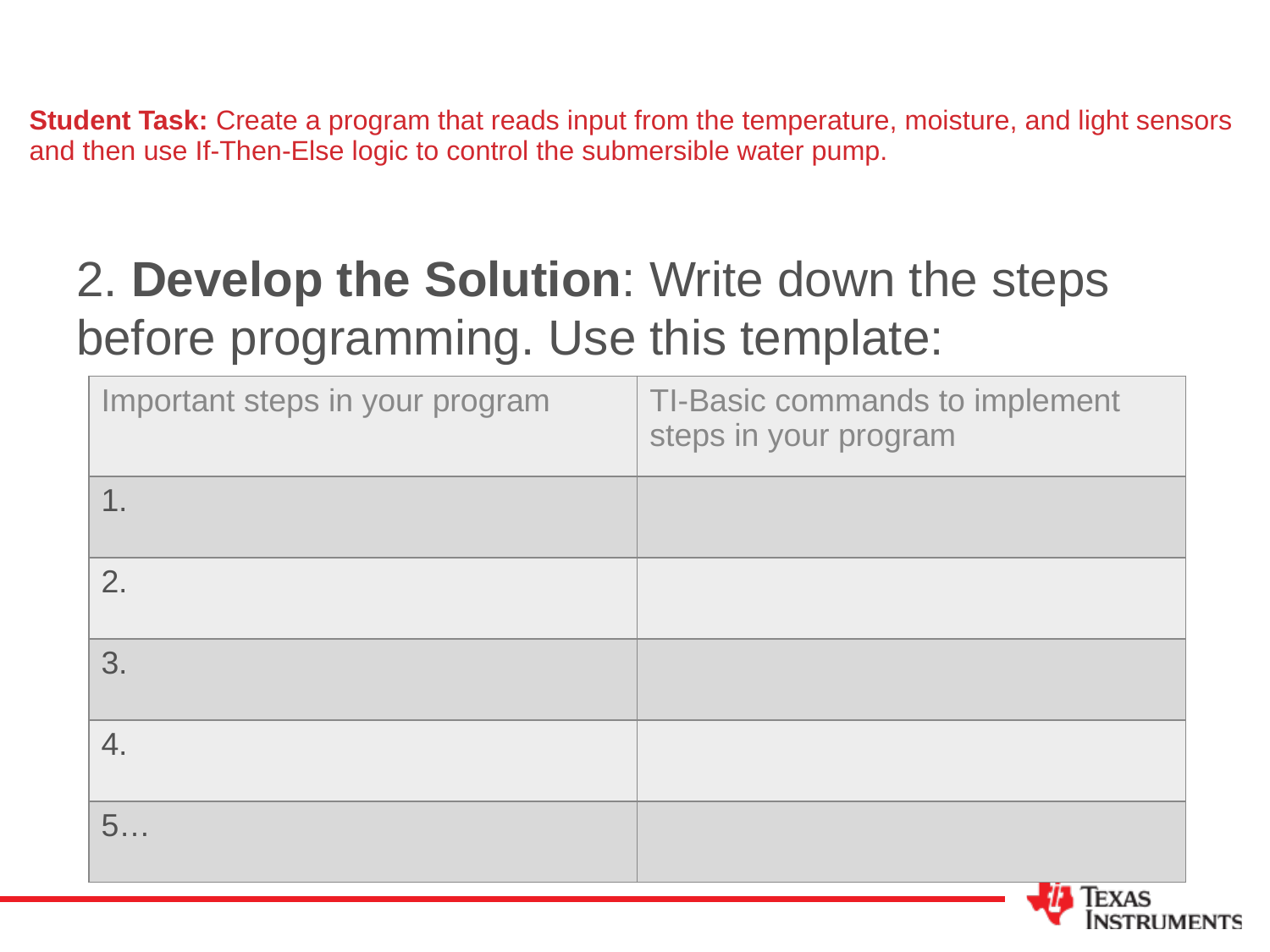

# Student Task: Create a program that reads input from the temperature, moisture, and light sensors and then use If-Then-Else logic to control the submersible water pump.
2. Develop the Solution: Write down the steps before programming. Use this template:
| Important steps in your program | TI-Basic commands to implement steps in your program |
| --- | --- |
| 1. |  |
| 2. |  |
| 3. |  |
| 4. |  |
| 5… |  |